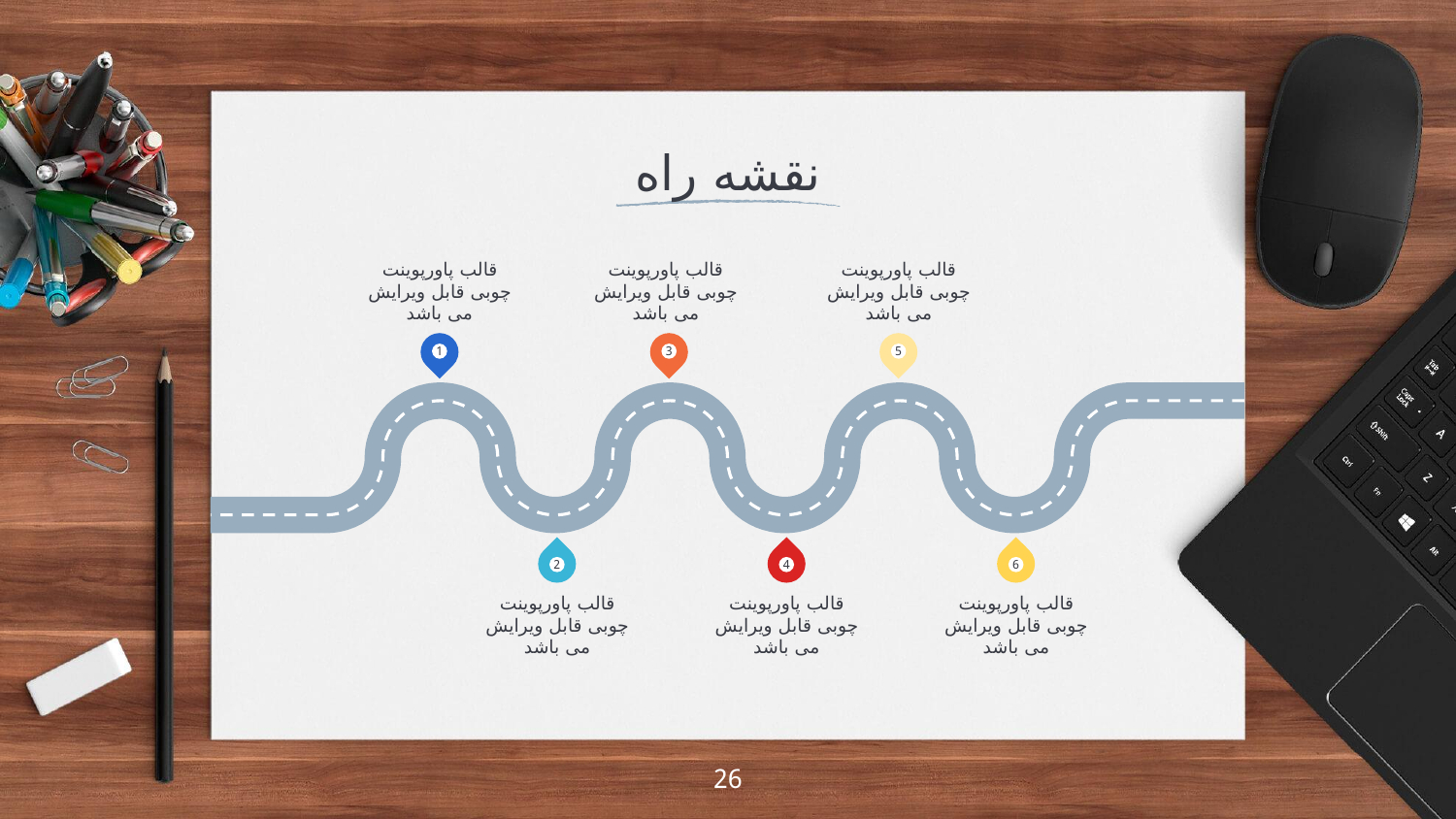

# نقشه راه
قالب پاورپوینت چوبی قابل ویرایش می باشد
قالب پاورپوینت چوبی قابل ویرایش می باشد
قالب پاورپوینت چوبی قابل ویرایش می باشد

1

3

5

2

4

6
قالب پاورپوینت چوبی قابل ویرایش می باشد
قالب پاورپوینت چوبی قابل ویرایش می باشد
قالب پاورپوینت چوبی قابل ویرایش می باشد
26